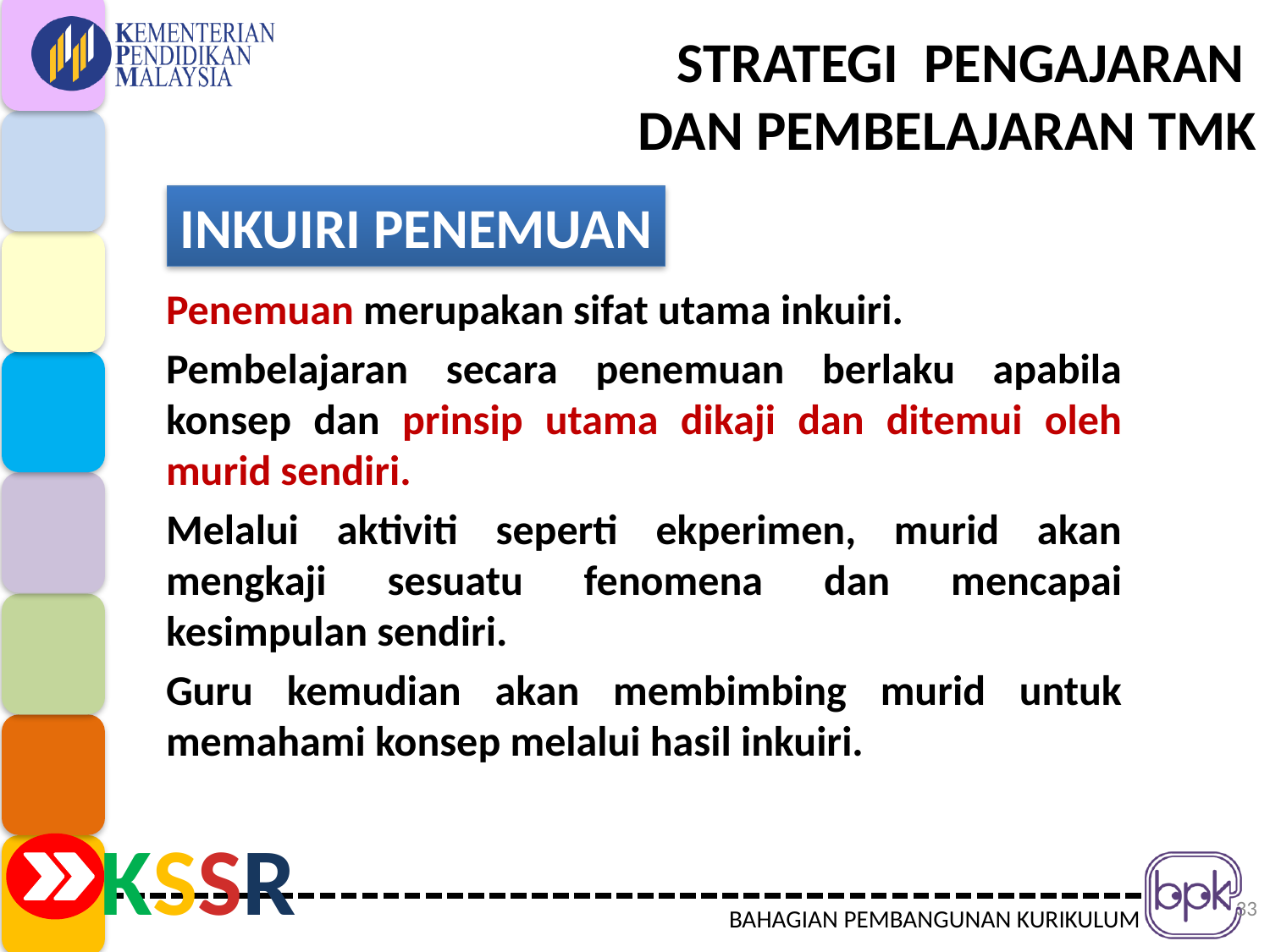

# STRATEGI  PENGAJARAN DAN PEMBELAJARAN TMK
INKUIRI PENEMUAN
Penemuan merupakan sifat utama inkuiri.
Pembelajaran secara penemuan berlaku apabila konsep dan prinsip utama dikaji dan ditemui oleh murid sendiri.
Melalui aktiviti seperti ekperimen, murid akan mengkaji sesuatu fenomena dan mencapai kesimpulan sendiri.
Guru kemudian akan membimbing murid untuk memahami konsep melalui hasil inkuiri.
33